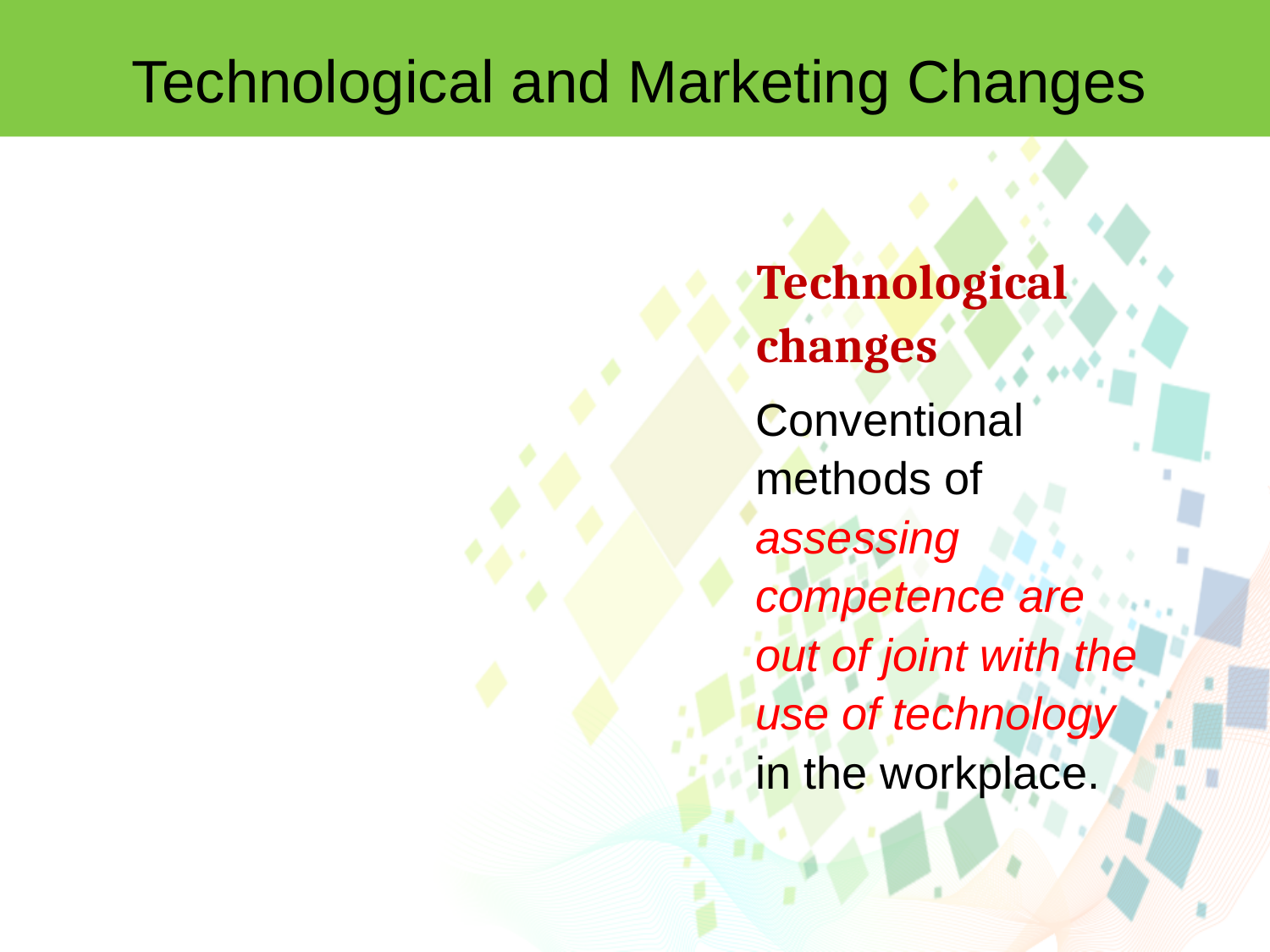

Technological and Marketing Changes
Technological changes
Conventional methods of assessing competence are out of joint with the use of technology in the workplace.